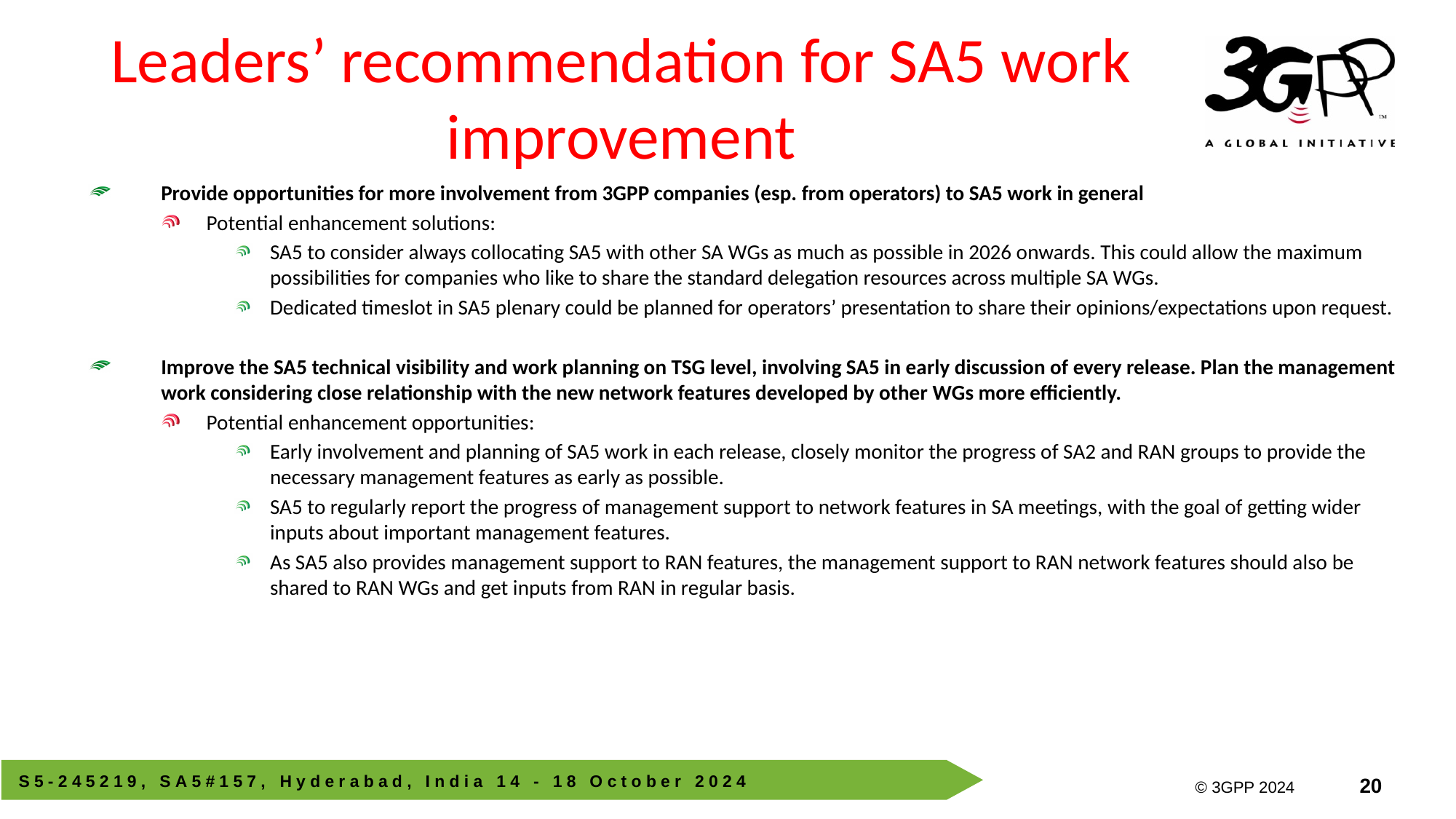

# Leaders’ recommendation for SA5 work improvement
Provide opportunities for more involvement from 3GPP companies (esp. from operators) to SA5 work in general
Potential enhancement solutions:
SA5 to consider always collocating SA5 with other SA WGs as much as possible in 2026 onwards. This could allow the maximum possibilities for companies who like to share the standard delegation resources across multiple SA WGs.
Dedicated timeslot in SA5 plenary could be planned for operators’ presentation to share their opinions/expectations upon request.

Improve the SA5 technical visibility and work planning on TSG level, involving SA5 in early discussion of every release. Plan the management work considering close relationship with the new network features developed by other WGs more efficiently.
Potential enhancement opportunities:
Early involvement and planning of SA5 work in each release, closely monitor the progress of SA2 and RAN groups to provide the necessary management features as early as possible.
SA5 to regularly report the progress of management support to network features in SA meetings, with the goal of getting wider inputs about important management features.
As SA5 also provides management support to RAN features, the management support to RAN network features should also be shared to RAN WGs and get inputs from RAN in regular basis.